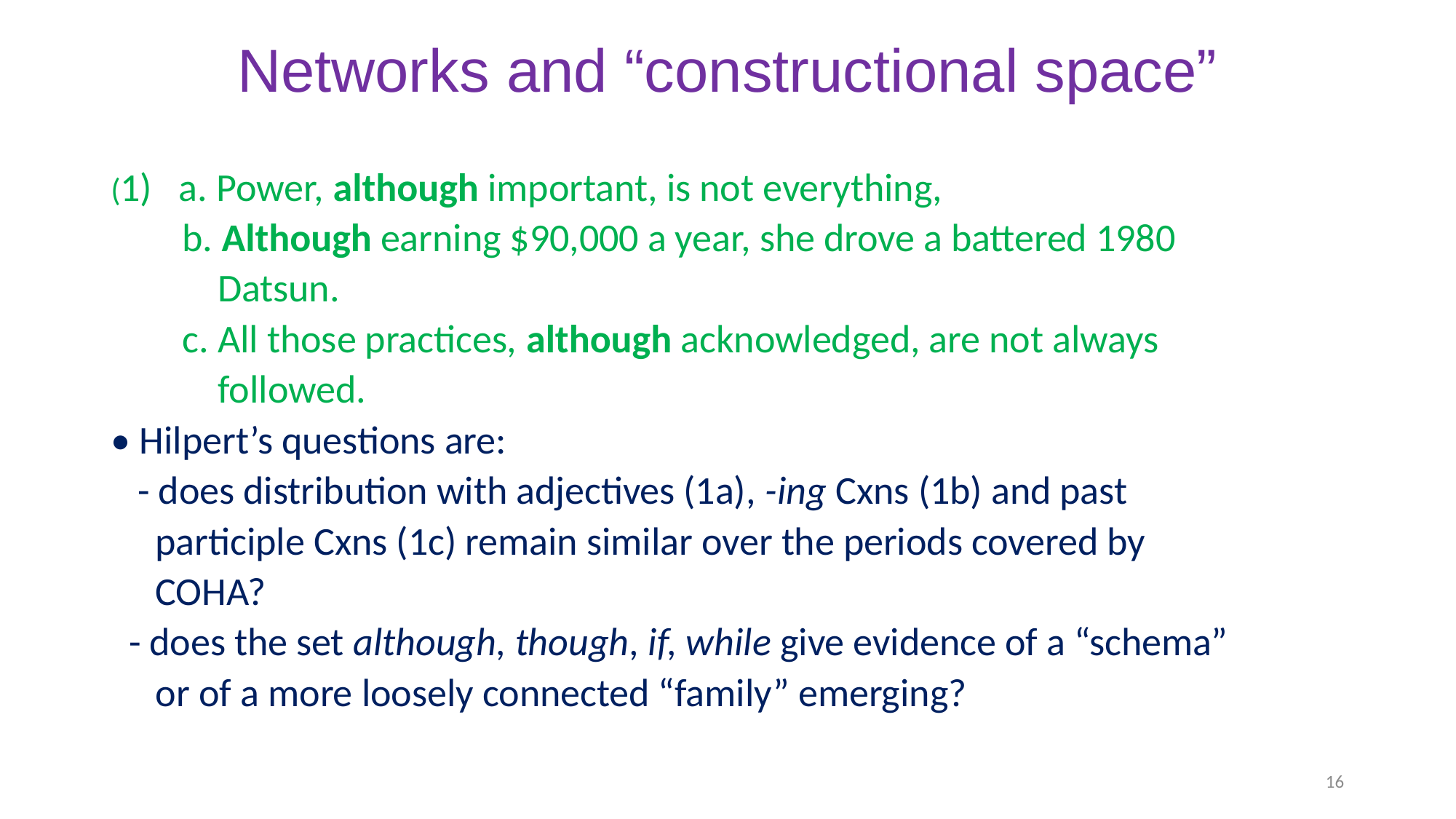

# Networks and “constructional space”
(1)   a. Power, although important, is not everything,
        b. Although earning $90,000 a year, she drove a battered 1980
            Datsun.
        c. All those practices, although acknowledged, are not always
            followed.
• Hilpert’s questions are:
   - does distribution with adjectives (1a), -ing Cxns (1b) and past
     participle Cxns (1c) remain similar over the periods covered by
     COHA?
  - does the set although, though, if, while give evidence of a “schema”
     or of a more loosely connected “family” emerging?

16